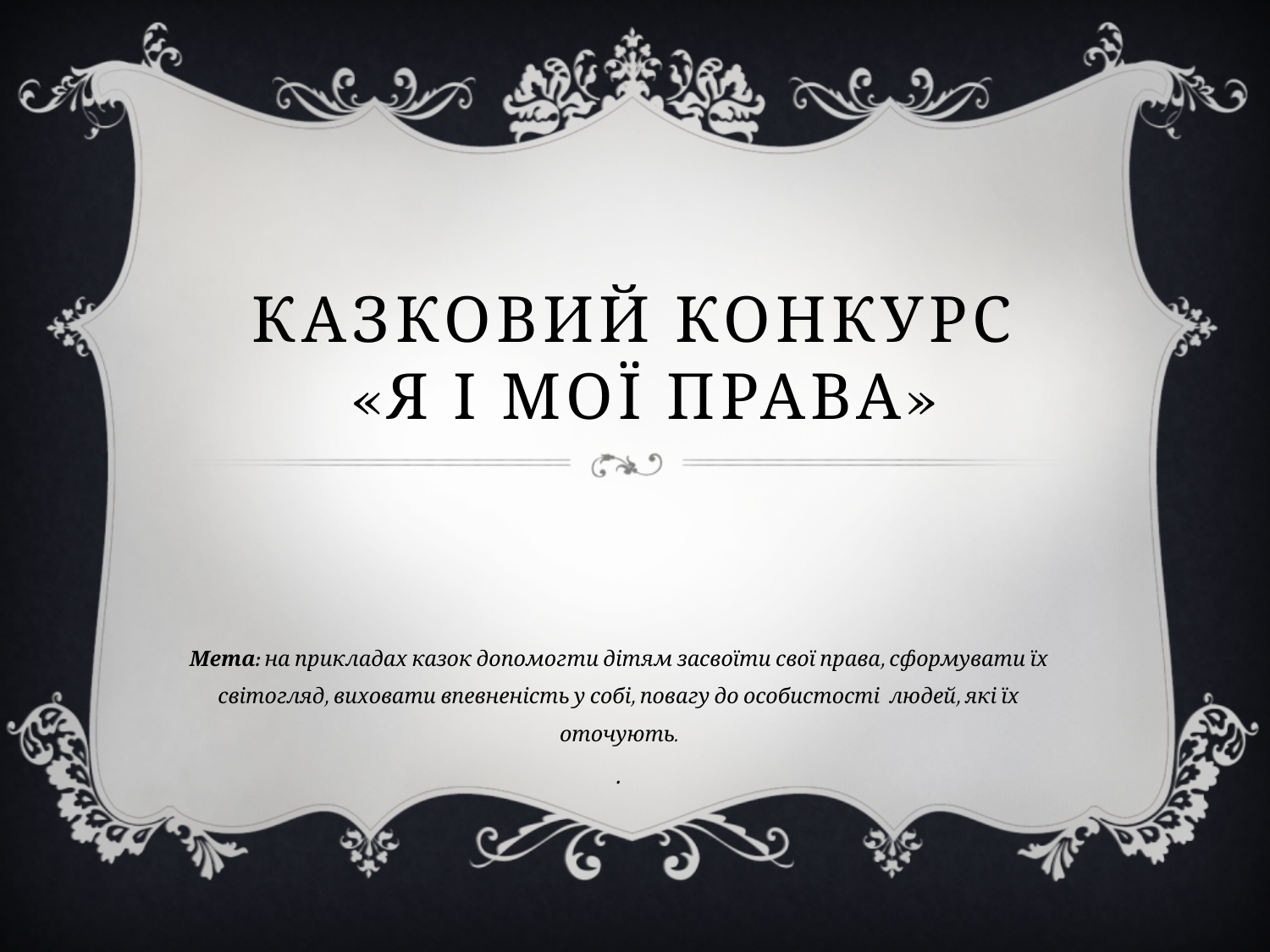

# Казковий конкурс «я і мої права»
Мета: на прикладах казок допомогти дітям засвоїти свої права, сформувати їх світогляд, виховати впевненість у собі, повагу до особистості  людей, які їх оточують.
.